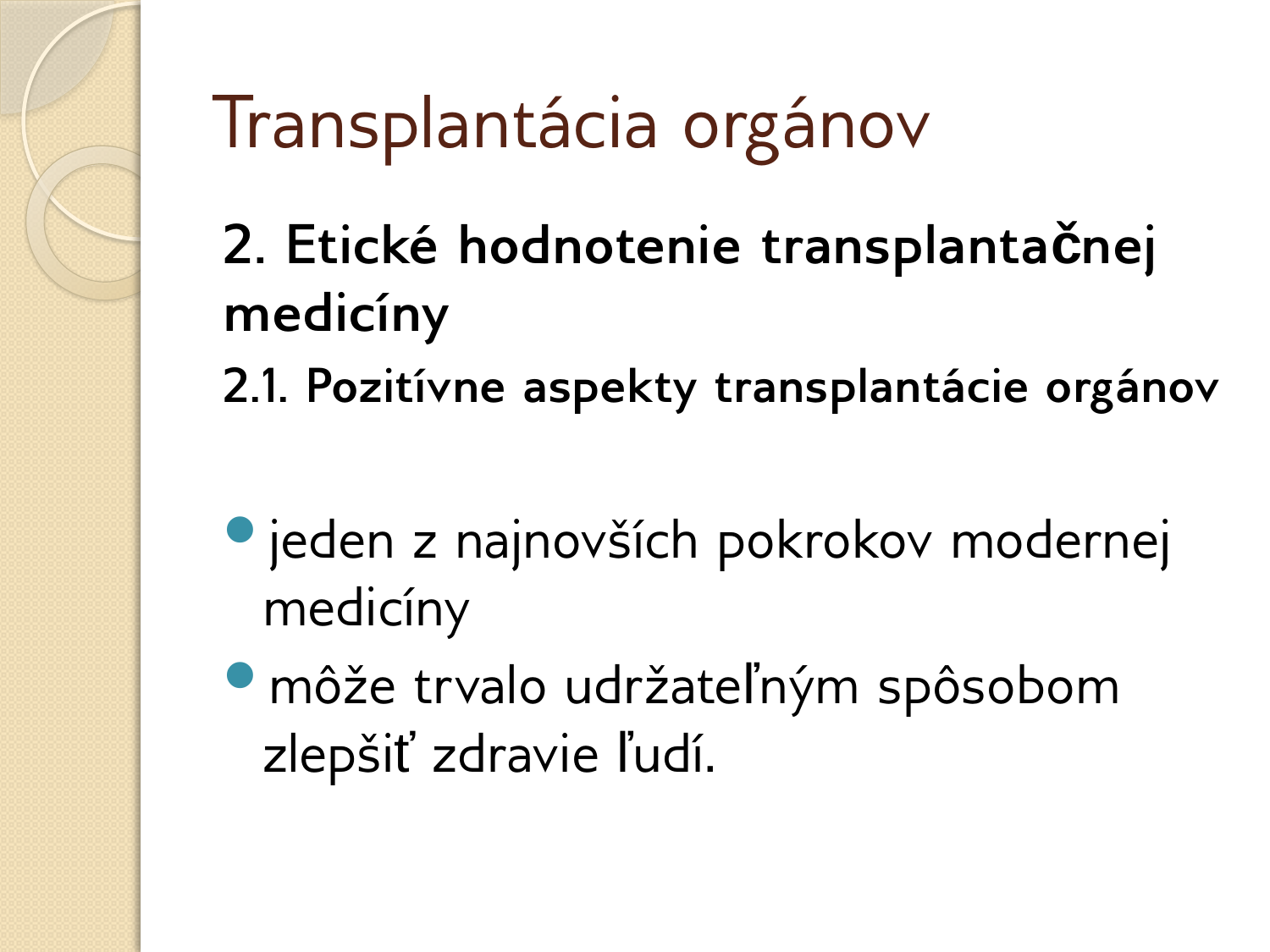

# Transplantácia orgánov
2. Etické hodnotenie transplantačnej medicíny
2.1. Pozitívne aspekty transplantácie orgánov

jeden z najnovších pokrokov modernej medicíny
môže trvalo udržateľným spôsobom zlepšiť zdravie ľudí.